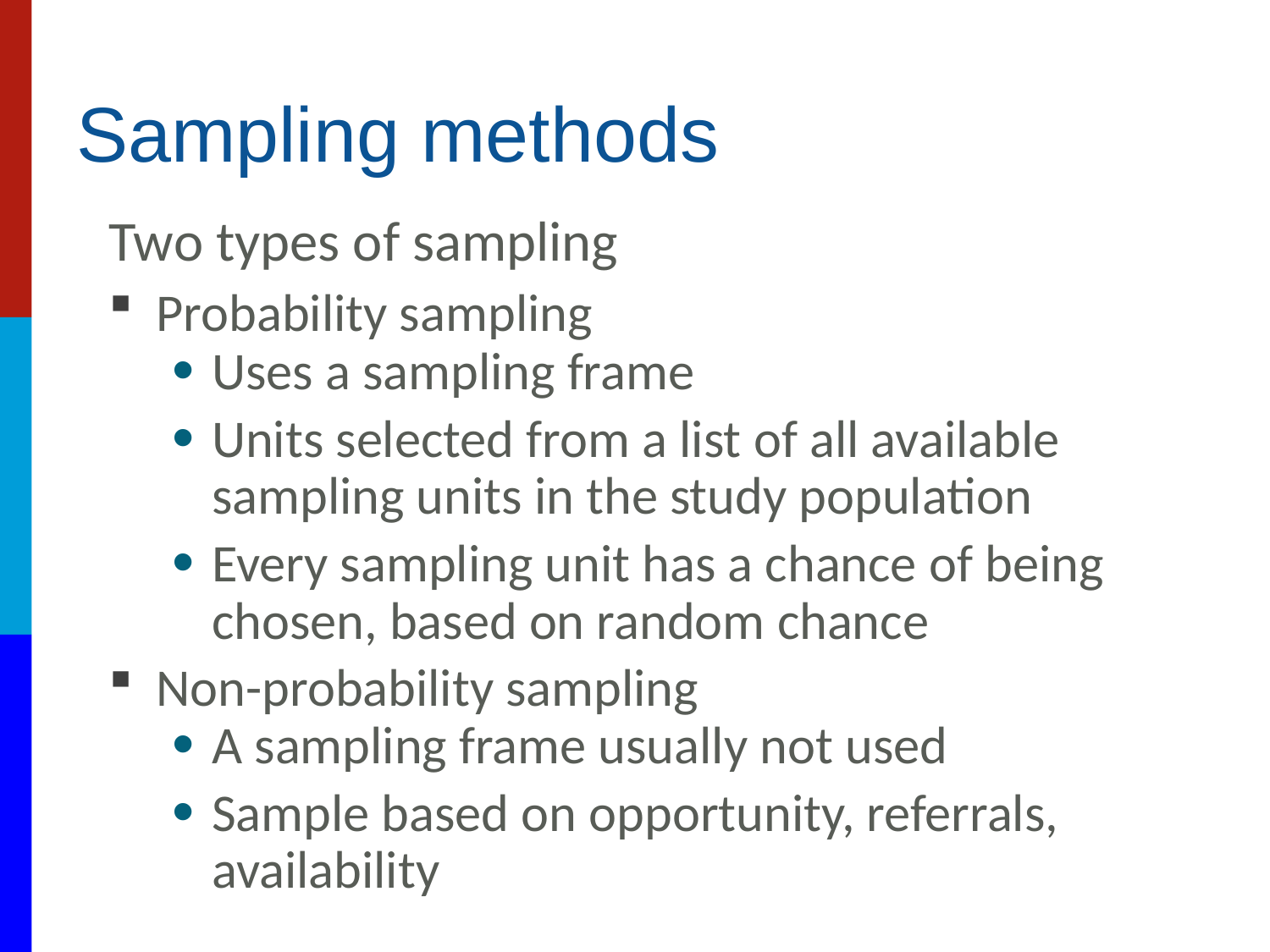

# Sampling methods
Two types of sampling
Probability sampling
Uses a sampling frame
Units selected from a list of all available  sampling units in the study population
Every sampling unit has a chance of being chosen, based on random chance
Non-probability sampling
A sampling frame usually not used
Sample based on opportunity, referrals, availability